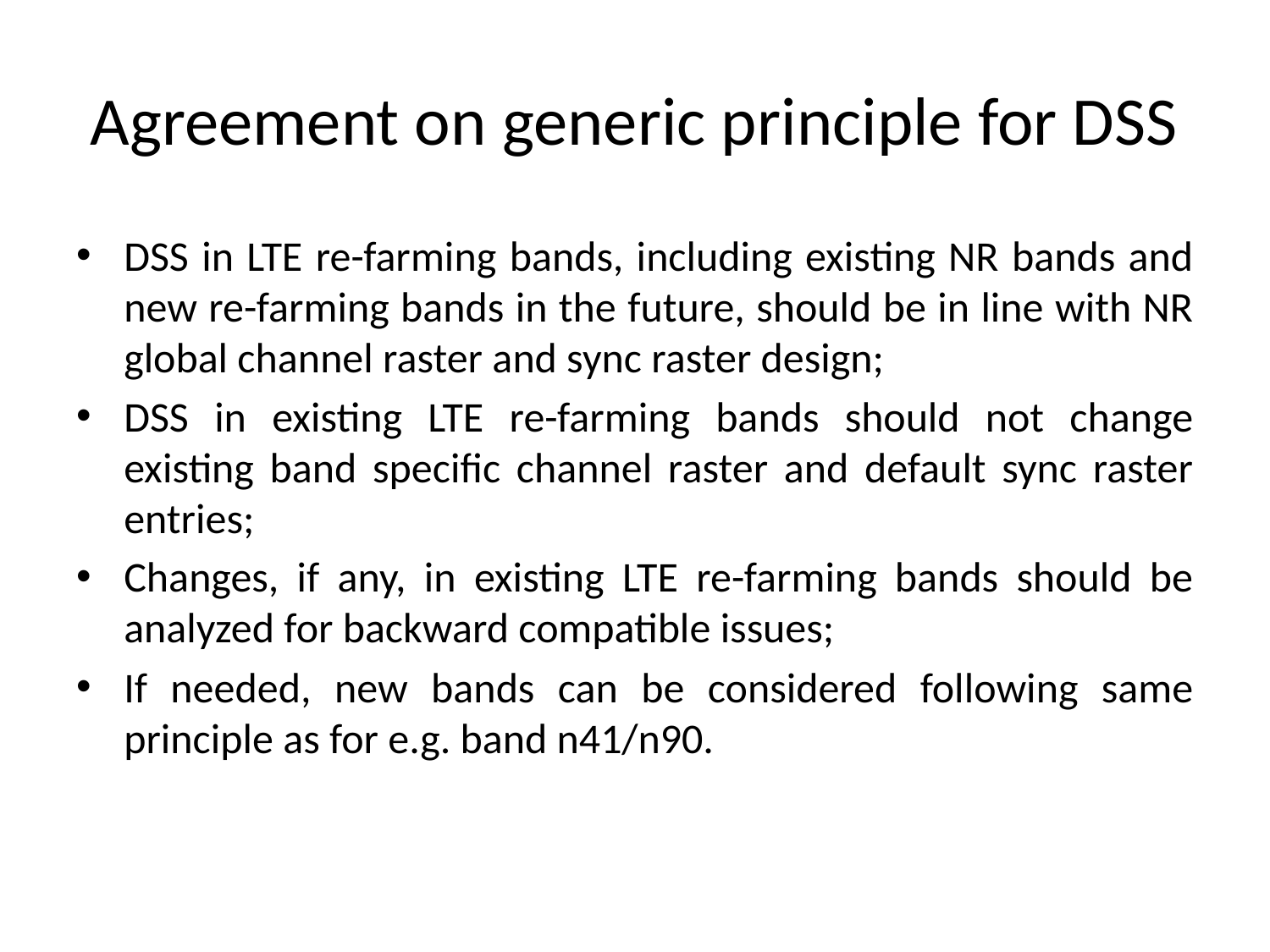

# Agreement on generic principle for DSS
DSS in LTE re-farming bands, including existing NR bands and new re-farming bands in the future, should be in line with NR global channel raster and sync raster design;
DSS in existing LTE re-farming bands should not change existing band specific channel raster and default sync raster entries;
Changes, if any, in existing LTE re-farming bands should be analyzed for backward compatible issues;
If needed, new bands can be considered following same principle as for e.g. band n41/n90.